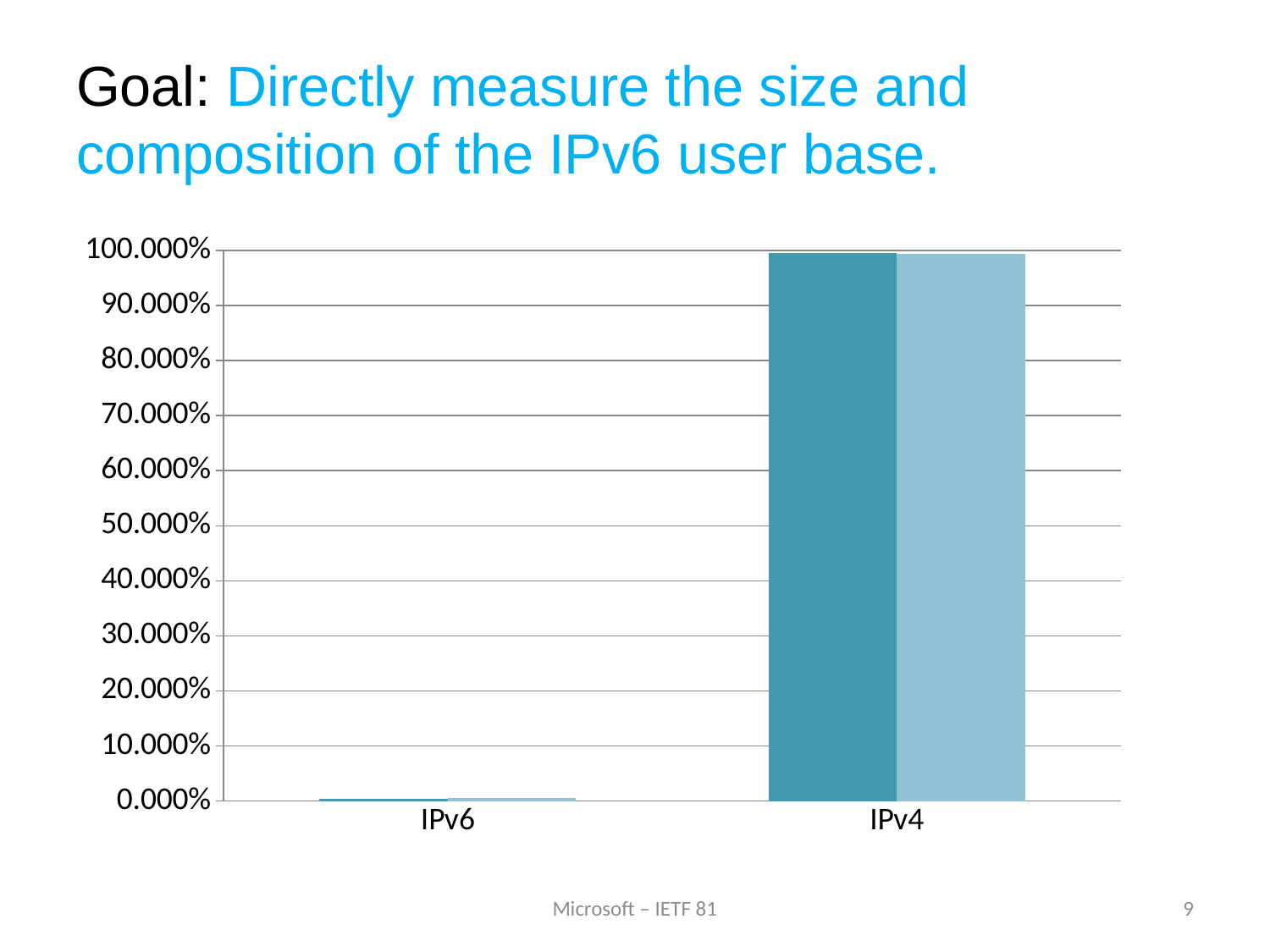

# Goal: Directly measure the size and composition of the IPv6 user base.

### Chart

| Category | Pageviews | Unique Users |
|---|---|---|
| IPv6 | 0.004600000000000002 | 0.005500000000000002 |
| IPv4 | 0.9953999999999997 | 0.9944999999999998 |
Microsoft – IETF 81
9